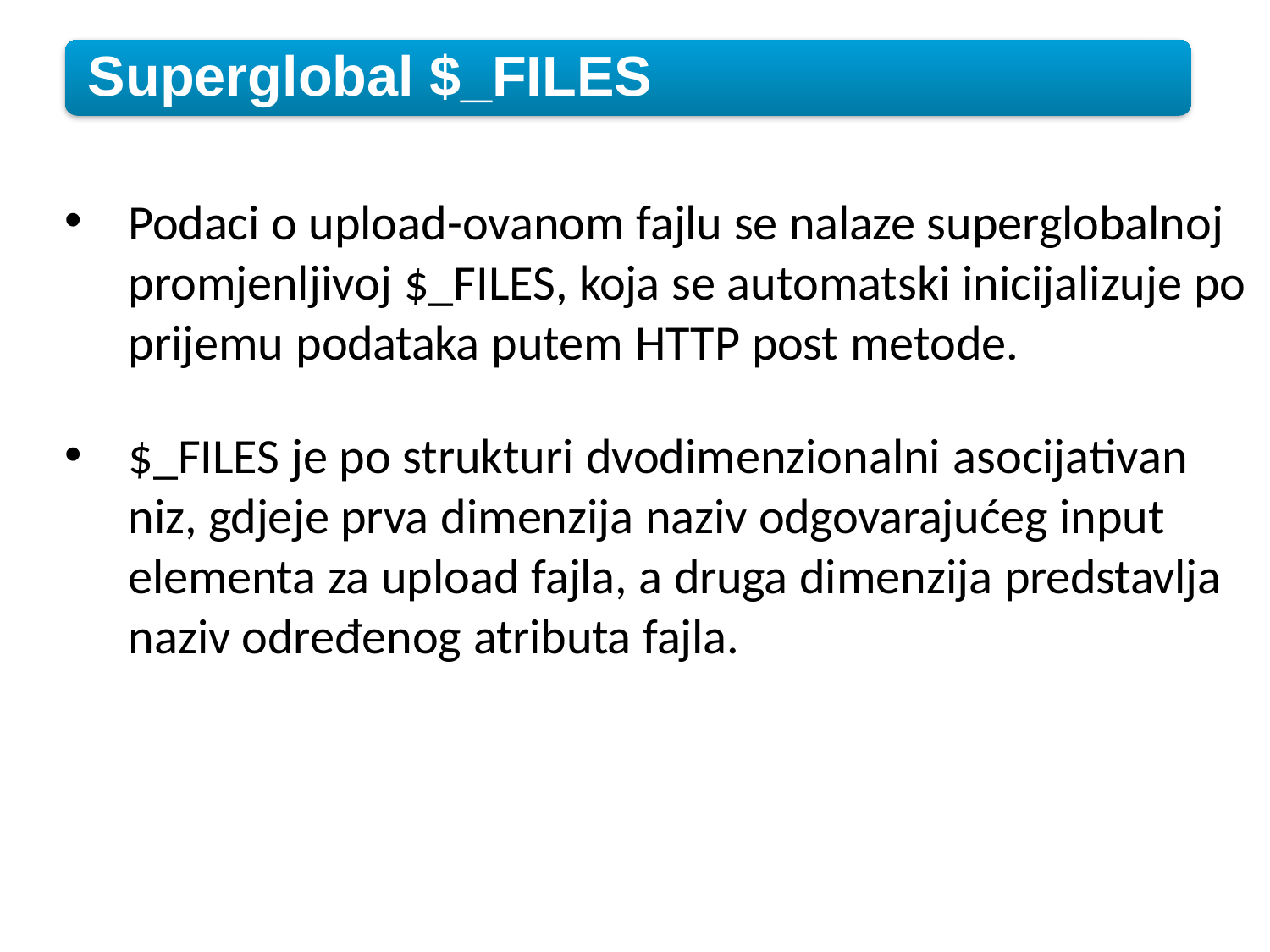

Superglobal $_FILES
Podaci o upload-ovanom fajlu se nalaze superglobalnoj promjenljivoj $_FILES, koja se automatski inicijalizuje po prijemu podataka putem HTTP post metode.

$_FILES je po strukturi dvodimenzionalni asocijativan niz, gdjeje prva dimenzija naziv odgovarajućeg input elementa za upload fajla, a druga dimenzija predstavlja naziv određenog atributa fajla.